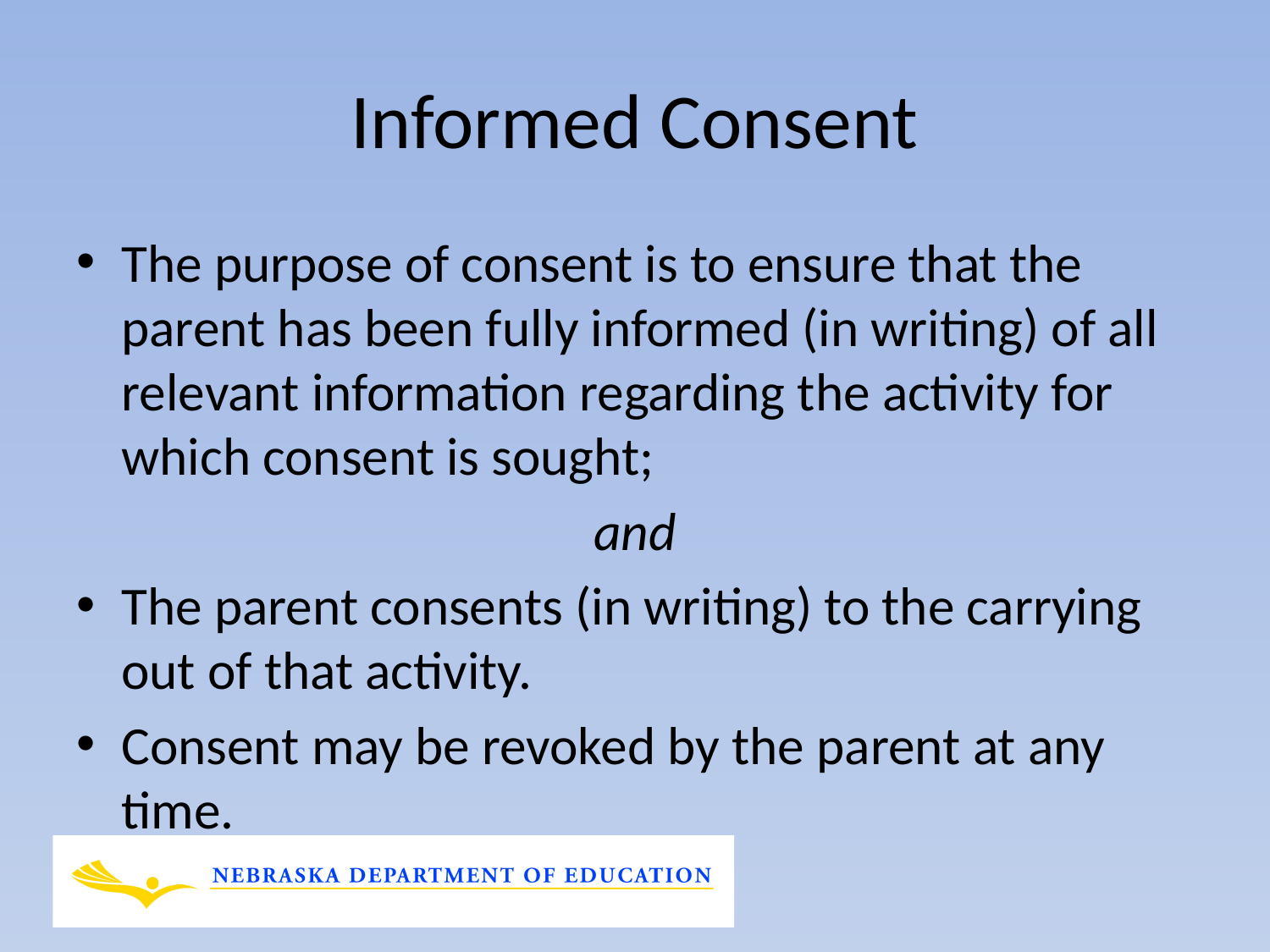

# Informed Consent
The purpose of consent is to ensure that the parent has been fully informed (in writing) of all relevant information regarding the activity for which consent is sought;
and
The parent consents (in writing) to the carrying out of that activity.
Consent may be revoked by the parent at any time.